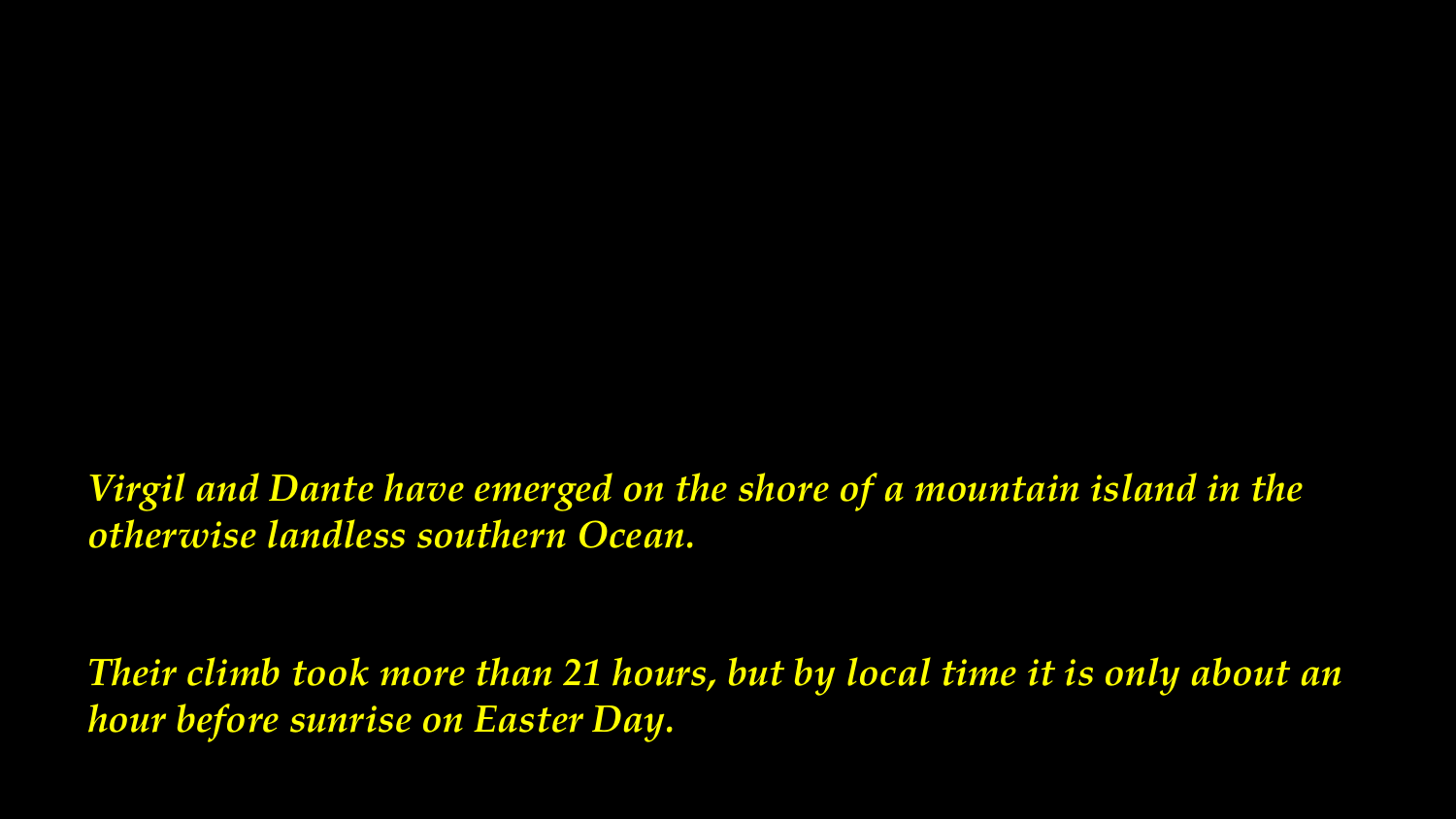

# Virgil and Dante have emerged on the shore of a mountain island in the otherwise landless southern Ocean. Their climb took more than 21 hours, but by local time it is only about an hour before sunrise on Easter Day.